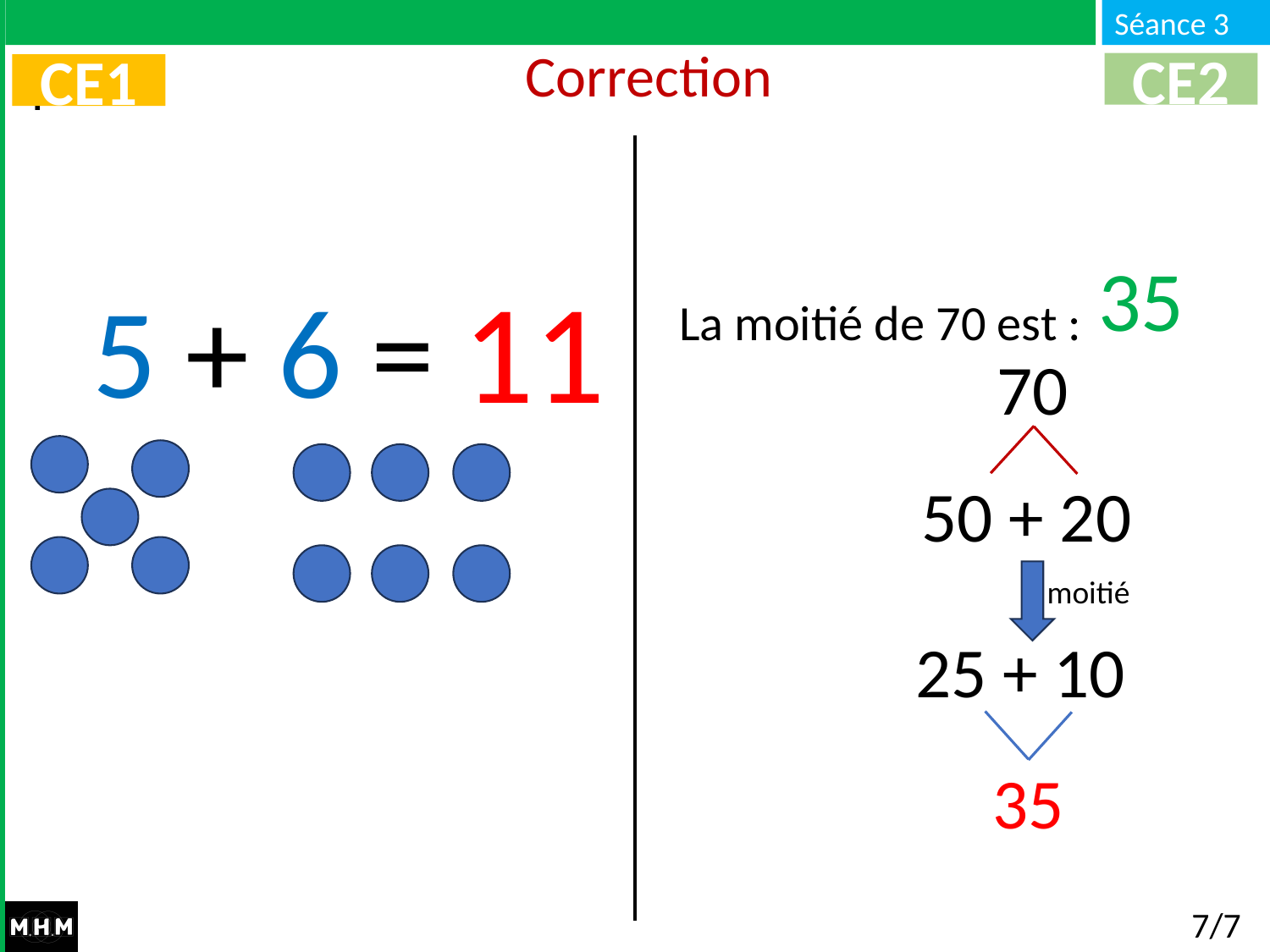

# Correction
CE2
CE1
La moitié de 70 est : …

35
11
5 + 6 = …
70

50 + 20

moitié
25 + 10
35
7/7